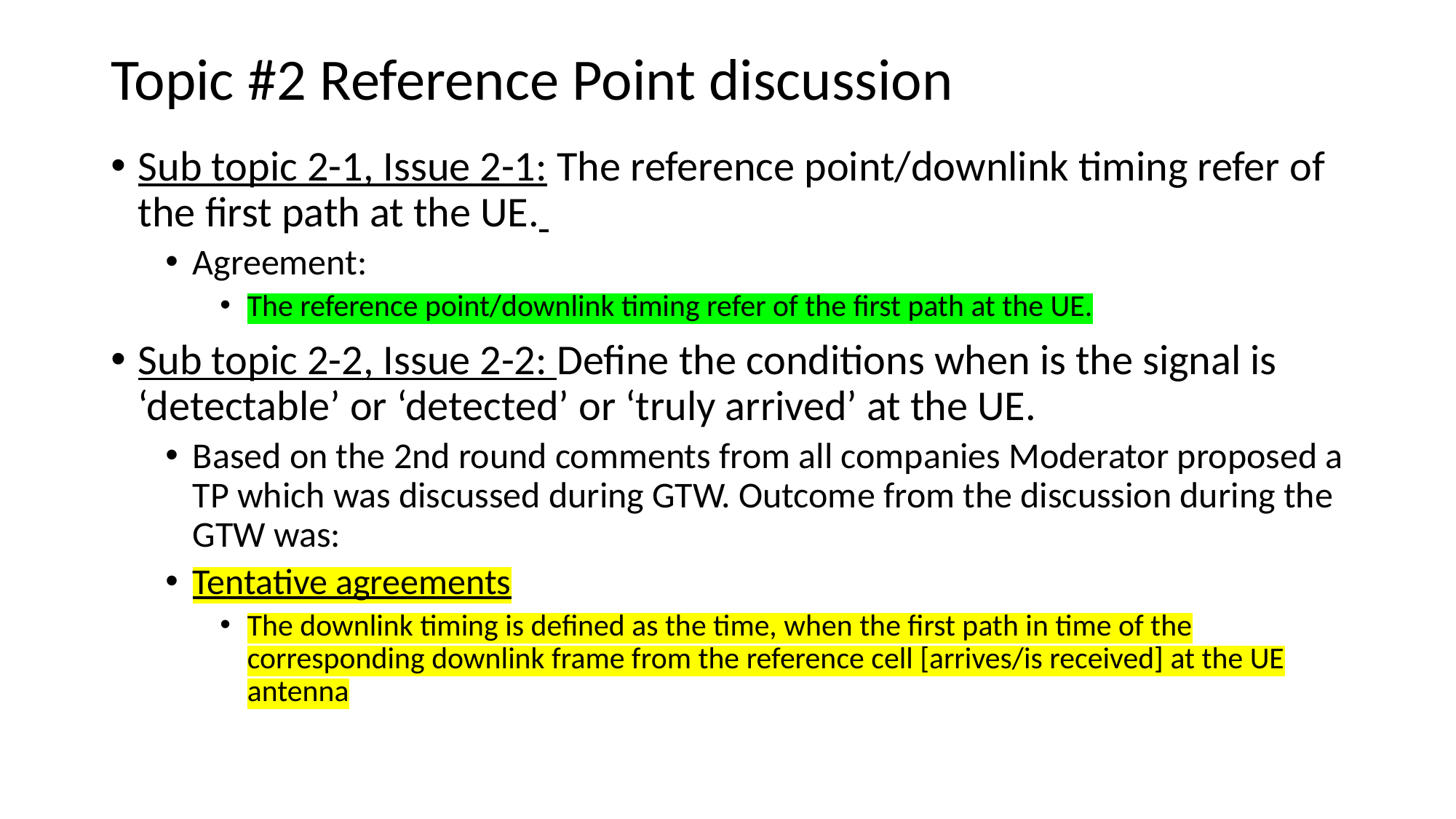

# Topic #2 Reference Point discussion
Sub topic 2-1, Issue 2-1: The reference point/downlink timing refer of the first path at the UE.
Agreement:
The reference point/downlink timing refer of the first path at the UE.
Sub topic 2-2, Issue 2-2: Define the conditions when is the signal is ‘detectable’ or ‘detected’ or ‘truly arrived’ at the UE.
Based on the 2nd round comments from all companies Moderator proposed a TP which was discussed during GTW. Outcome from the discussion during the GTW was:
Tentative agreements
The downlink timing is defined as the time, when the first path in time of the corresponding downlink frame from the reference cell [arrives/is received] at the UE antenna